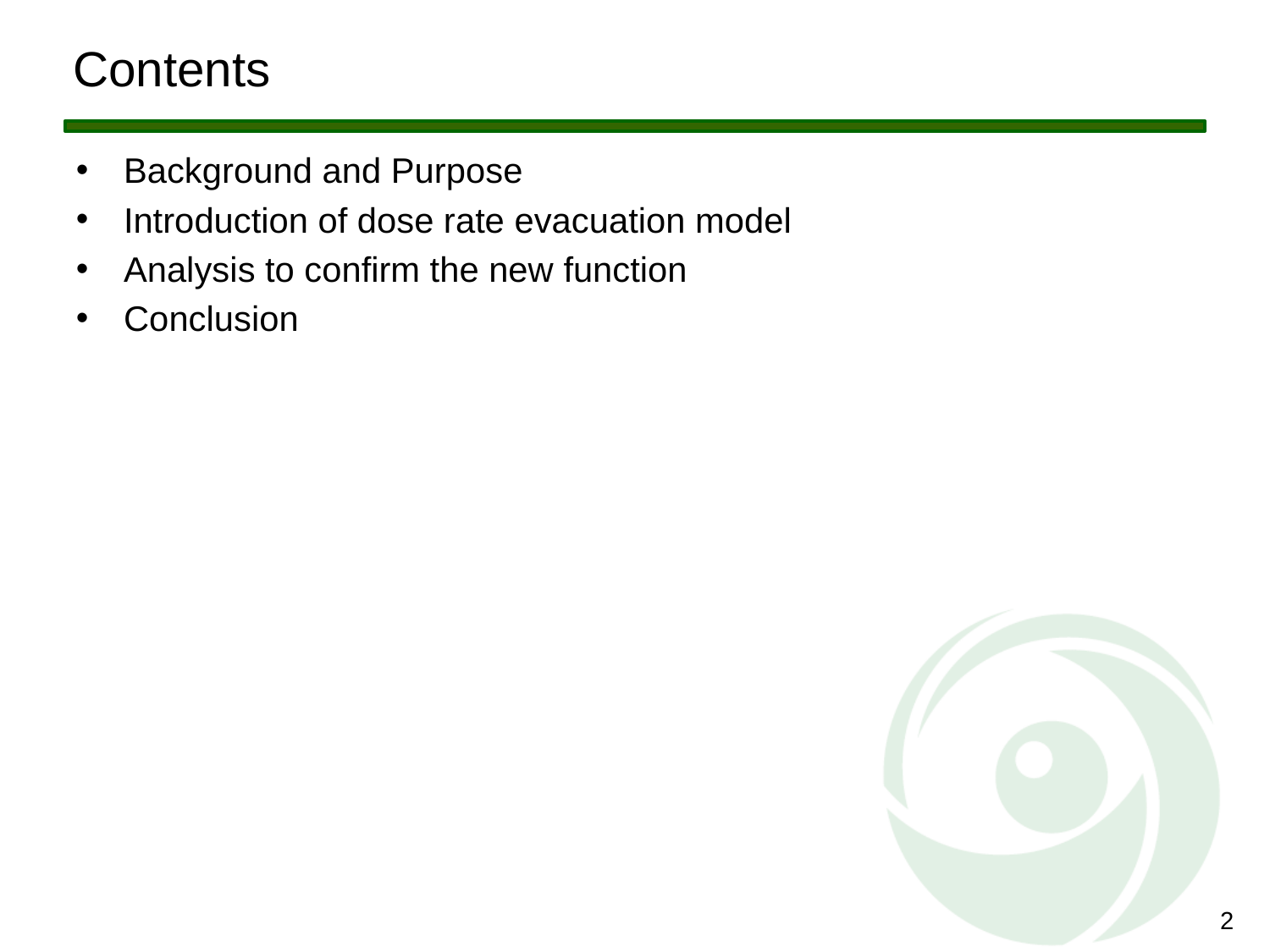

# Contents
Background and Purpose
Introduction of dose rate evacuation model
Analysis to confirm the new function
Conclusion